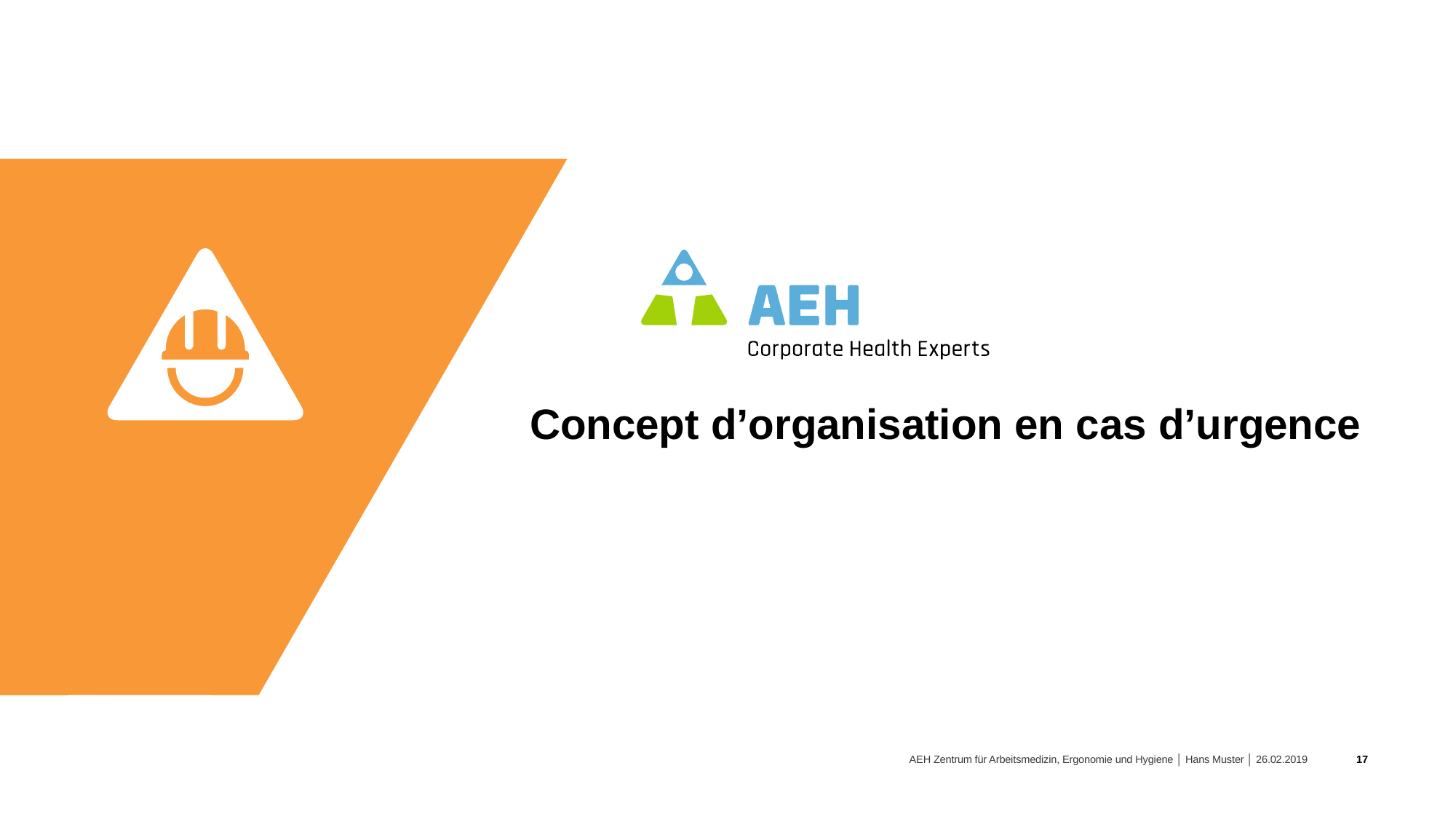

Concept d’organisation en cas d’urgence
AEH Zentrum für Arbeitsmedizin, Ergonomie und Hygiene │ Hans Muster │ 26.02.2019